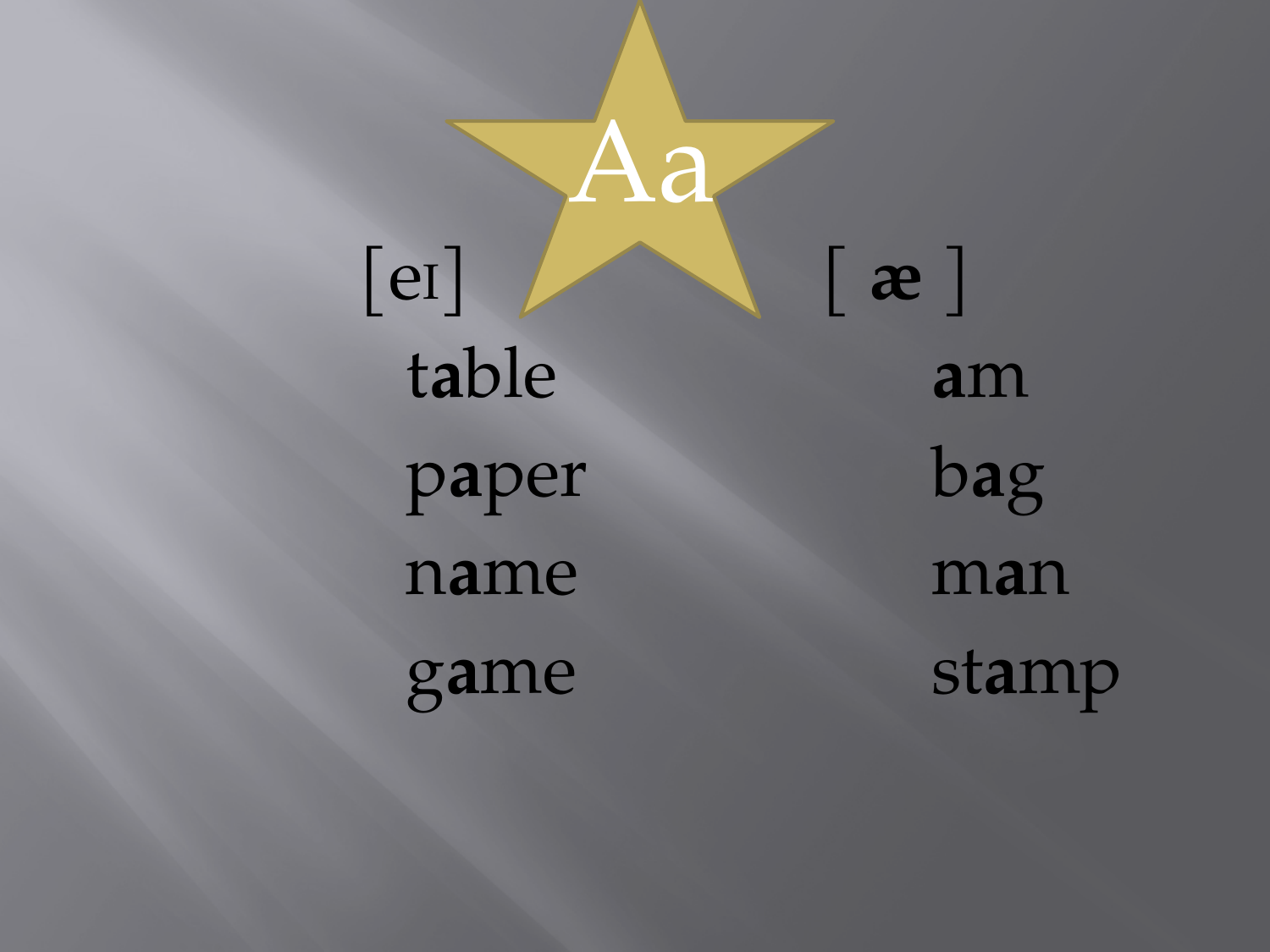

#
Aa

               [eI]                    [ æ ]
			table			 am
			paper			 bag
			name			 man
			game			 stamp